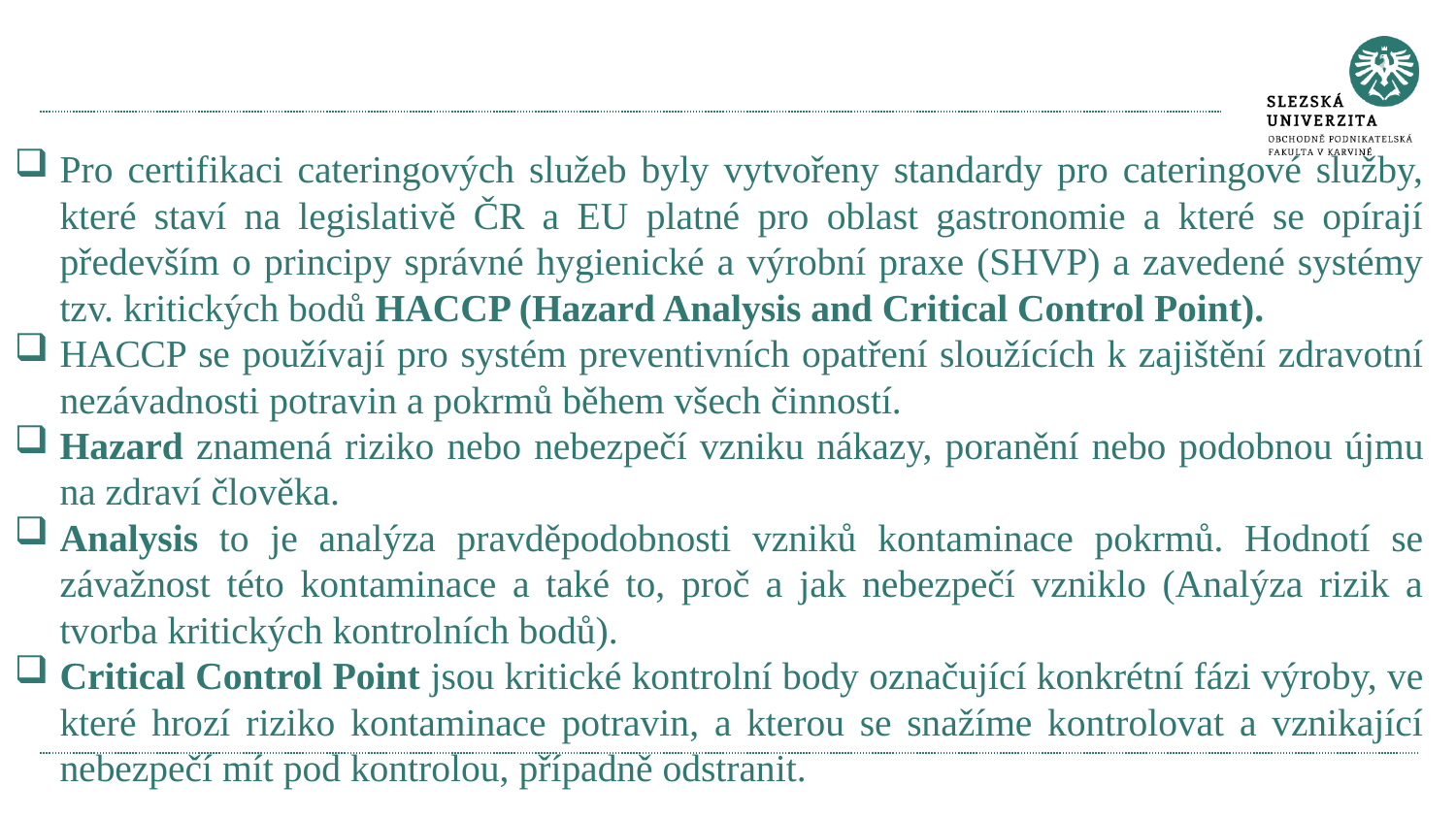

#
Pro certifikaci cateringových služeb byly vytvořeny standardy pro cateringové služby, které staví na legislativě ČR a EU platné pro oblast gastronomie a které se opírají především o principy správné hygienické a výrobní praxe (SHVP) a zavedené systémy tzv. kritických bodů HACCP (Hazard Analysis and Critical Control Point).
HACCP se používají pro systém preventivních opatření sloužících k zajištění zdravotní nezávadnosti potravin a pokrmů během všech činností.
Hazard znamená riziko nebo nebezpečí vzniku nákazy, poranění nebo podobnou újmu na zdraví člověka.
Analysis to je analýza pravděpodobnosti vzniků kontaminace pokrmů. Hodnotí se závažnost této kontaminace a také to, proč a jak nebezpečí vzniklo (Analýza rizik a tvorba kritických kontrolních bodů).
Critical Control Point jsou kritické kontrolní body označující konkrétní fázi výroby, ve které hrozí riziko kontaminace potravin, a kterou se snažíme kontrolovat a vznikající nebezpečí mít pod kontrolou, případně odstranit.